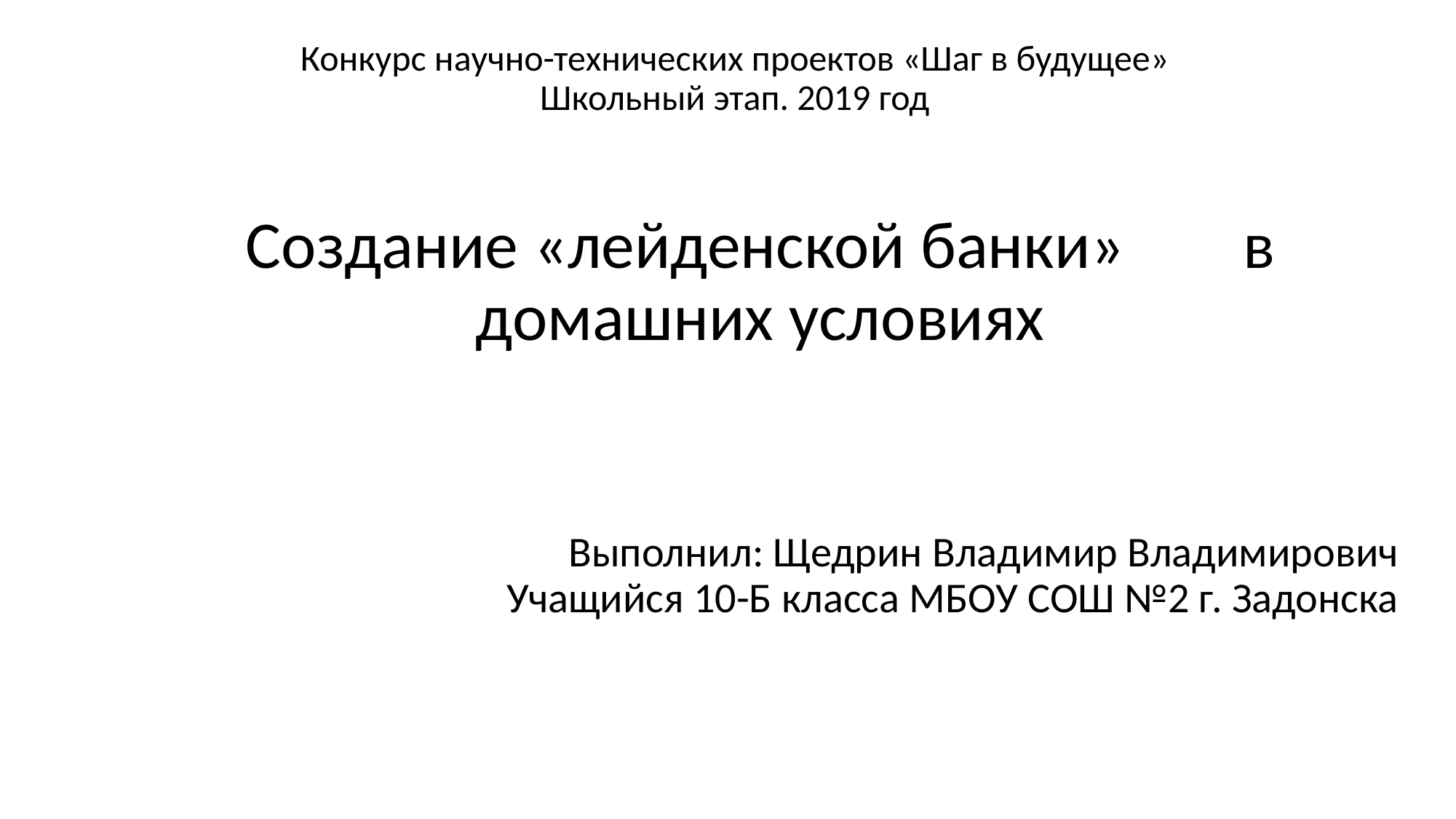

Конкурс научно-технических проектов «Шаг в будущее»
Школьный этап. 2019 год
Создание «лейденской банки»	 в домашних условиях
Выполнил: Щедрин Владимир Владимирович
Учащийся 10-Б класса МБОУ СОШ №2 г. Задонска